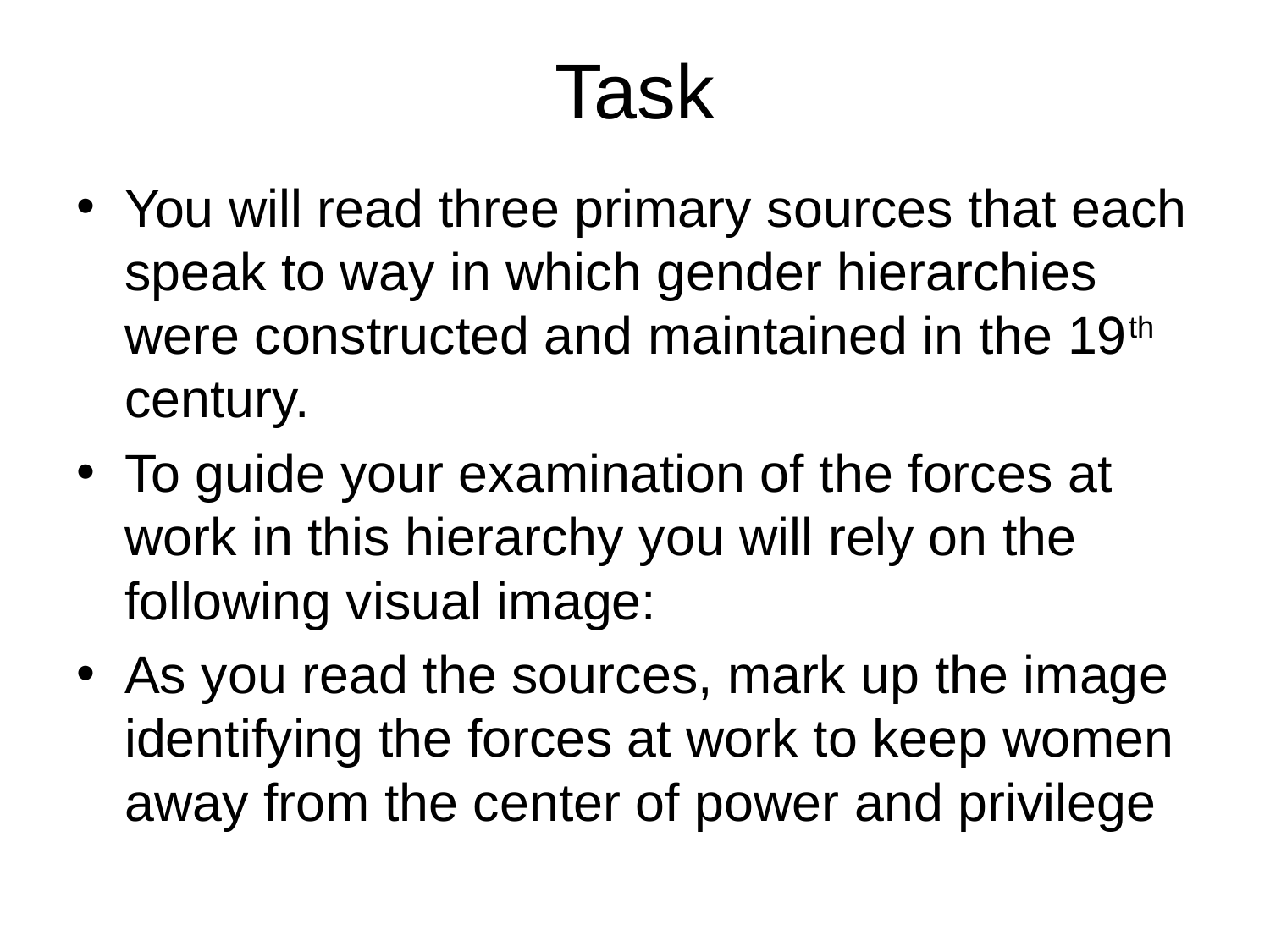

# Task
You will read three primary sources that each speak to way in which gender hierarchies were constructed and maintained in the 19th century.
To guide your examination of the forces at work in this hierarchy you will rely on the following visual image:
As you read the sources, mark up the image identifying the forces at work to keep women away from the center of power and privilege